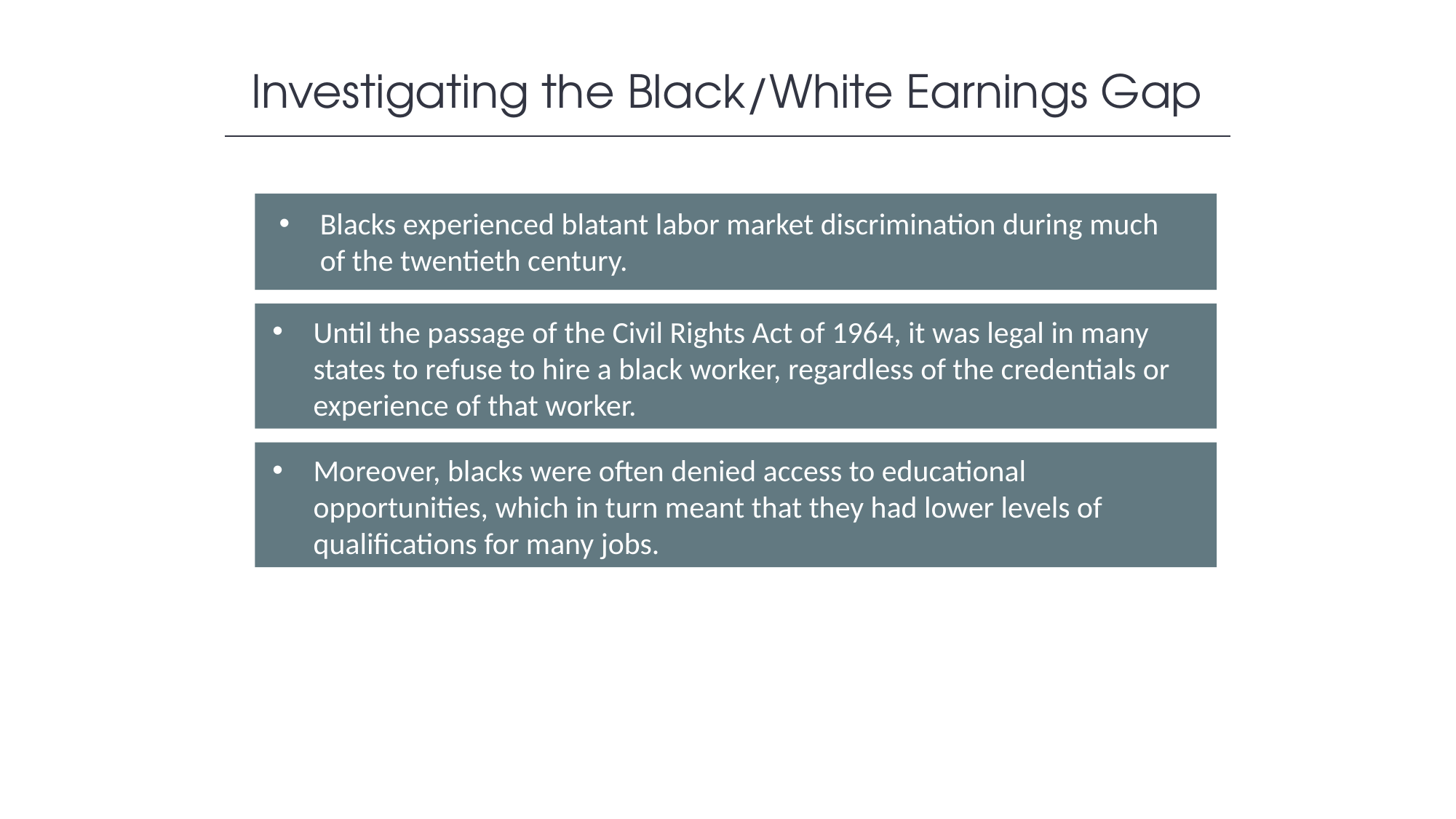

Investigating the Black/White Earnings Gap

Blacks experienced blatant labor market discrimination during much of the twentieth century.

Until the passage of the Civil Rights Act of 1964, it was legal in many states to refuse to hire a black worker, regardless of the credentials or experience of that worker.

Moreover, blacks were often denied access to educational opportunities, which in turn meant that they had lower levels of qualifications for many jobs.